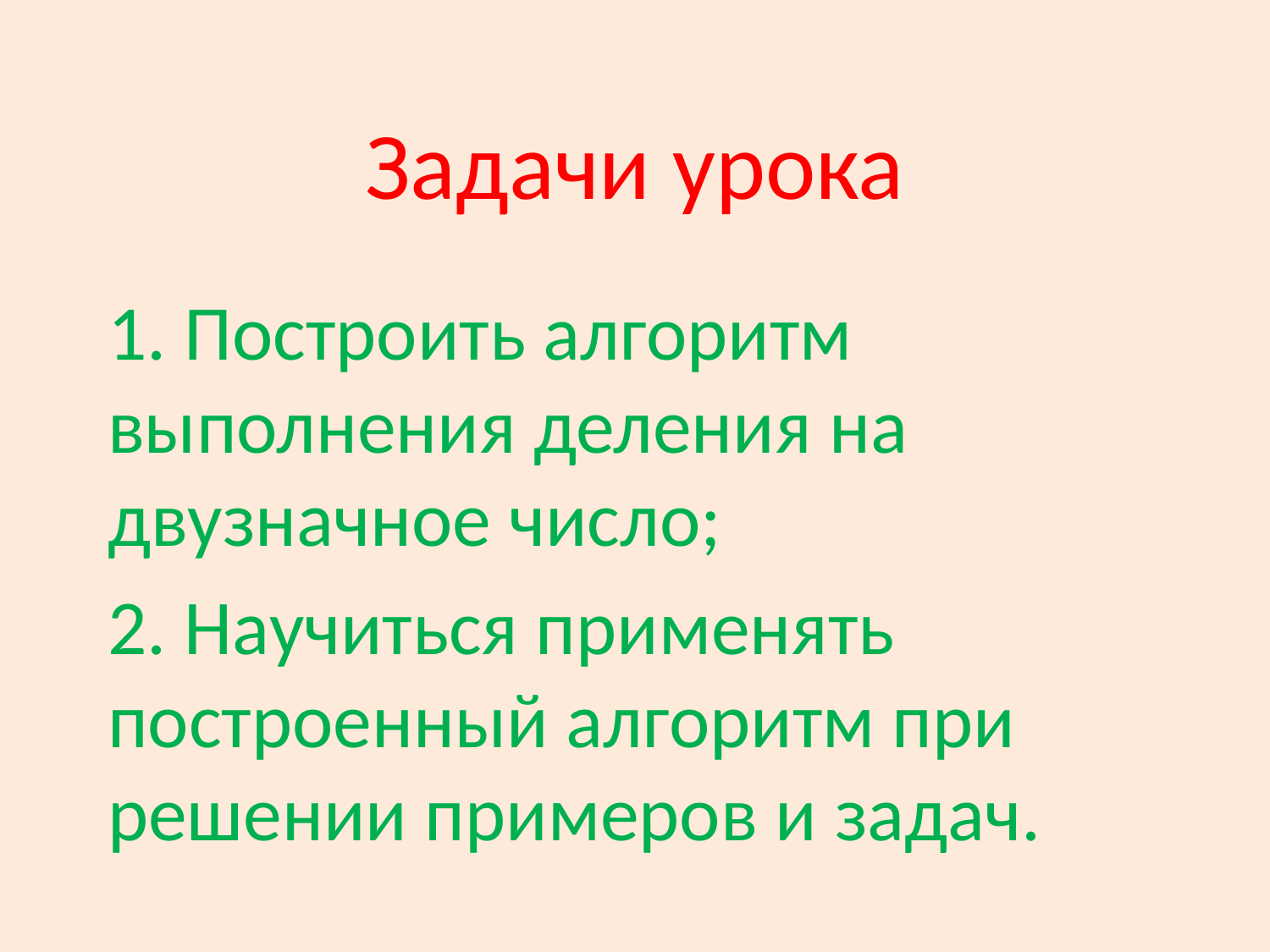

# Задачи урока
1. Построить алгоритм выполнения деления на двузначное число;
2. Научиться применять построенный алгоритм при решении примеров и задач.